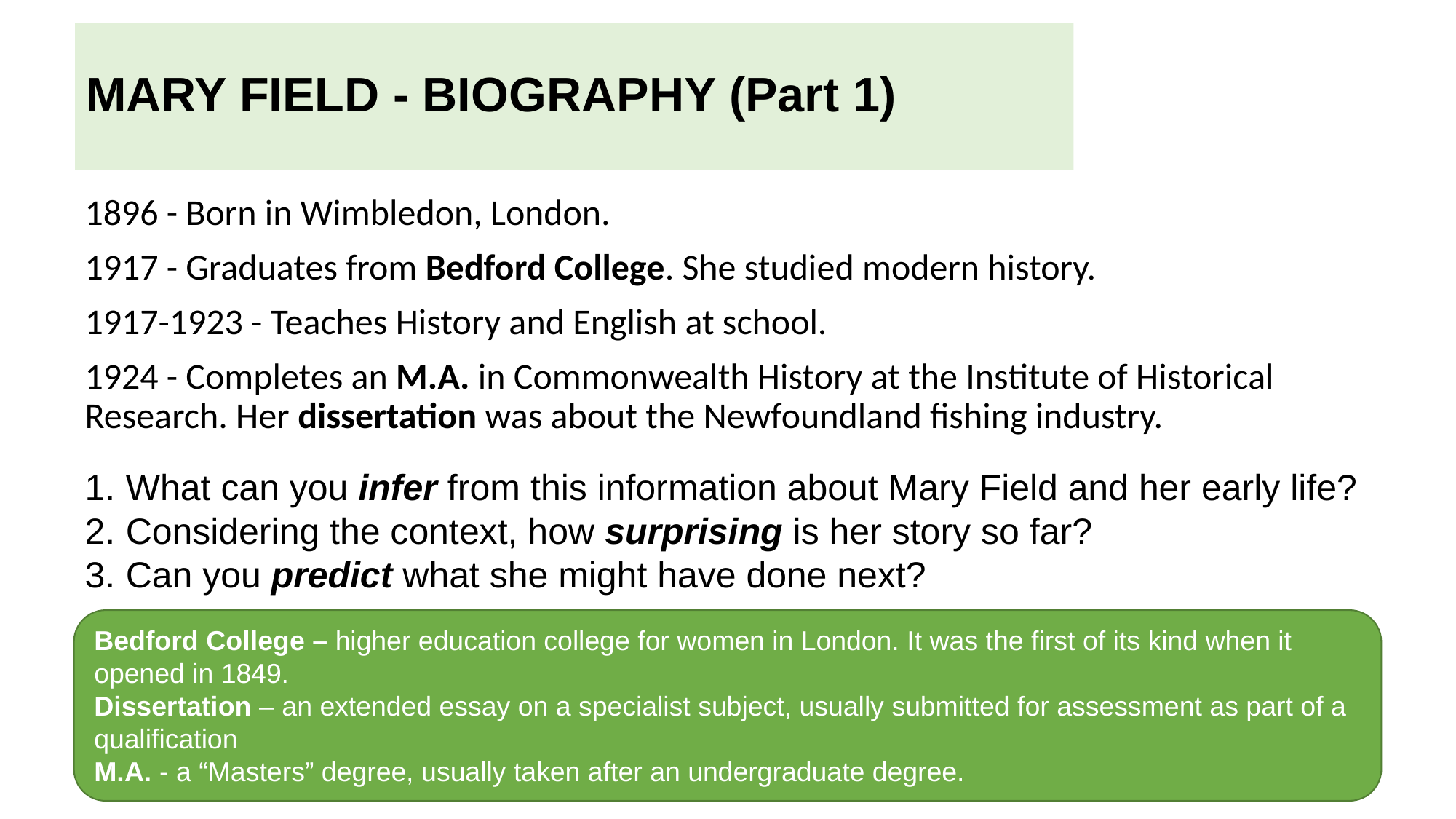

# MARY FIELD - BIOGRAPHY (Part 1)
1896 - Born in Wimbledon, London.
1917 - Graduates from Bedford College. She studied modern history.
1917-1923 - Teaches History and English at school.
1924 - Completes an M.A. in Commonwealth History at the Institute of Historical Research. Her dissertation was about the Newfoundland fishing industry.
What can you infer from this information about Mary Field and her early life?
Considering the context, how surprising is her story so far?
Can you predict what she might have done next?
Bedford College – higher education college for women in London. It was the first of its kind when it opened in 1849.
Dissertation – an extended essay on a specialist subject, usually submitted for assessment as part of a qualification
M.A. - a “Masters” degree, usually taken after an undergraduate degree.